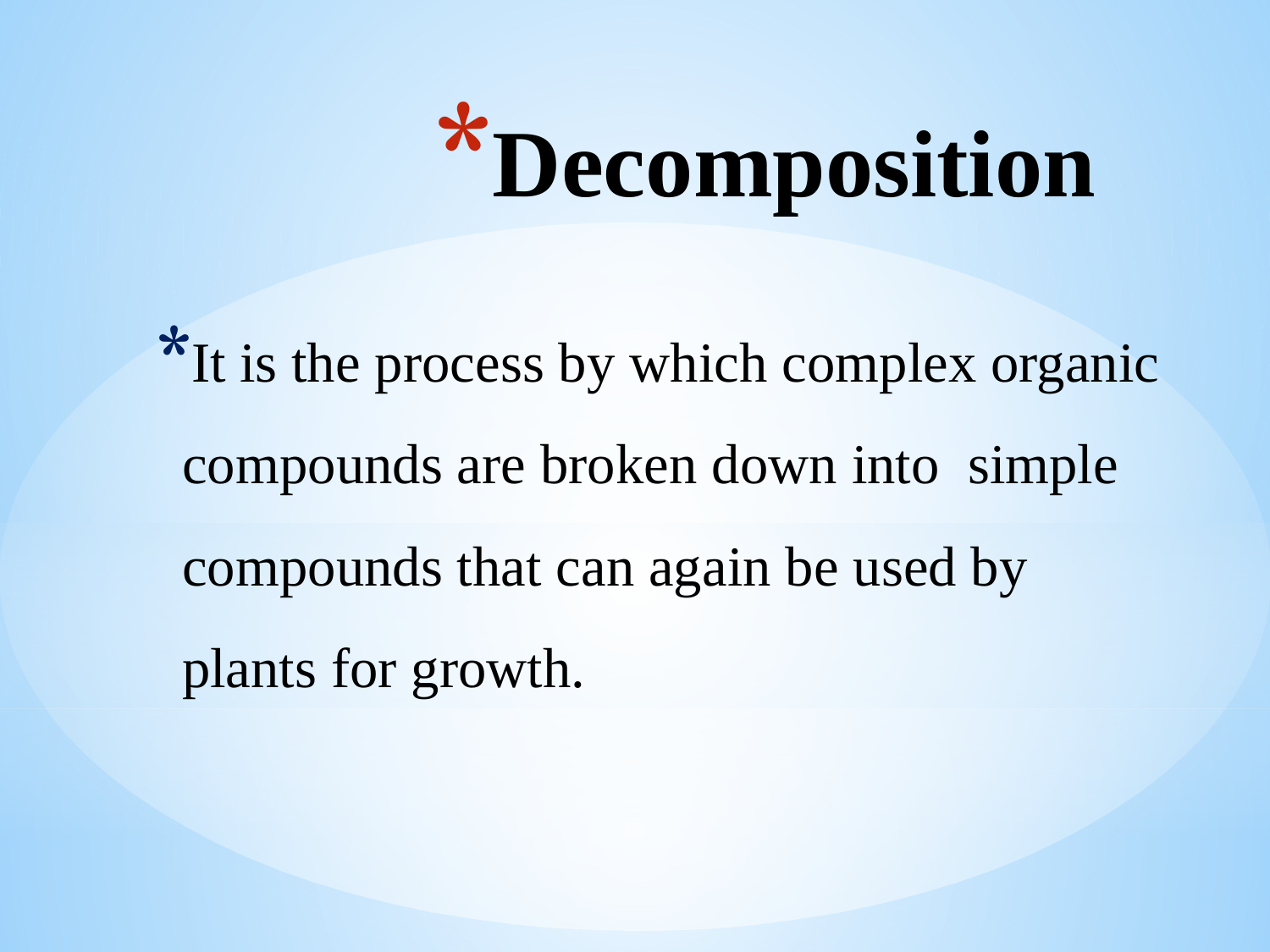

# Decomposition
It is the process by which complex organic compounds are broken down into  simple compounds that can again be used by plants for growth.